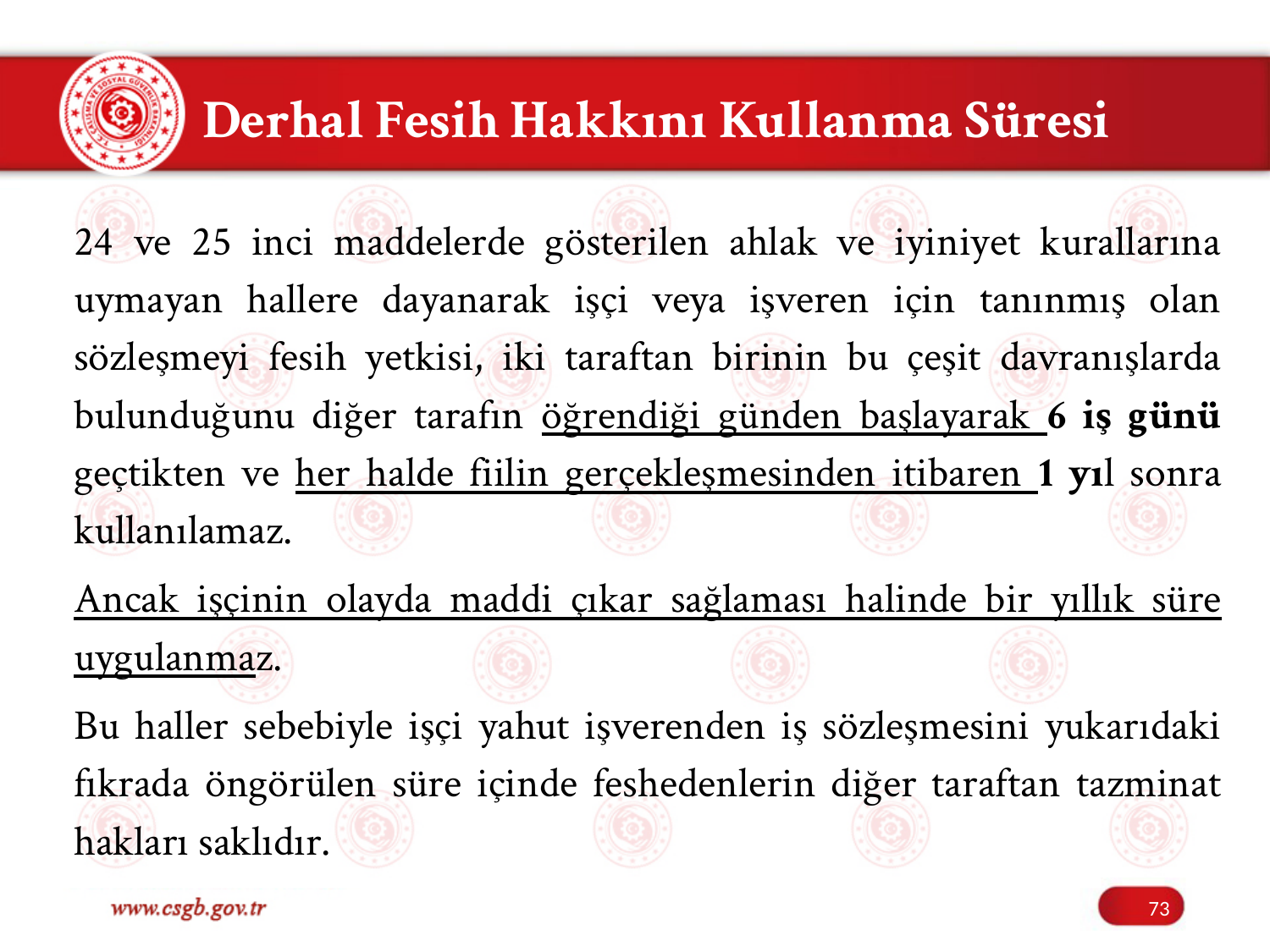

# Derhal Fesih Hakkını Kullanma Süresi
24 ve 25 inci maddelerde gösterilen ahlak ve iyiniyet kurallarına uymayan hallere dayanarak işçi veya işveren için tanınmış olan sözleşmeyi fesih yetkisi, iki taraftan birinin bu çeşit davranışlarda bulunduğunu diğer tarafın öğrendiği günden başlayarak 6 iş günü geçtikten ve her halde fiilin gerçekleşmesinden itibaren 1 yıl sonra kullanılamaz.
Ancak işçinin olayda maddi çıkar sağlaması halinde bir yıllık süre uygulanmaz.
Bu haller sebebiyle işçi yahut işverenden iş sözleşmesini yukarıdaki fıkrada öngörülen süre içinde feshedenlerin diğer taraftan tazminat hakları saklıdır.

73